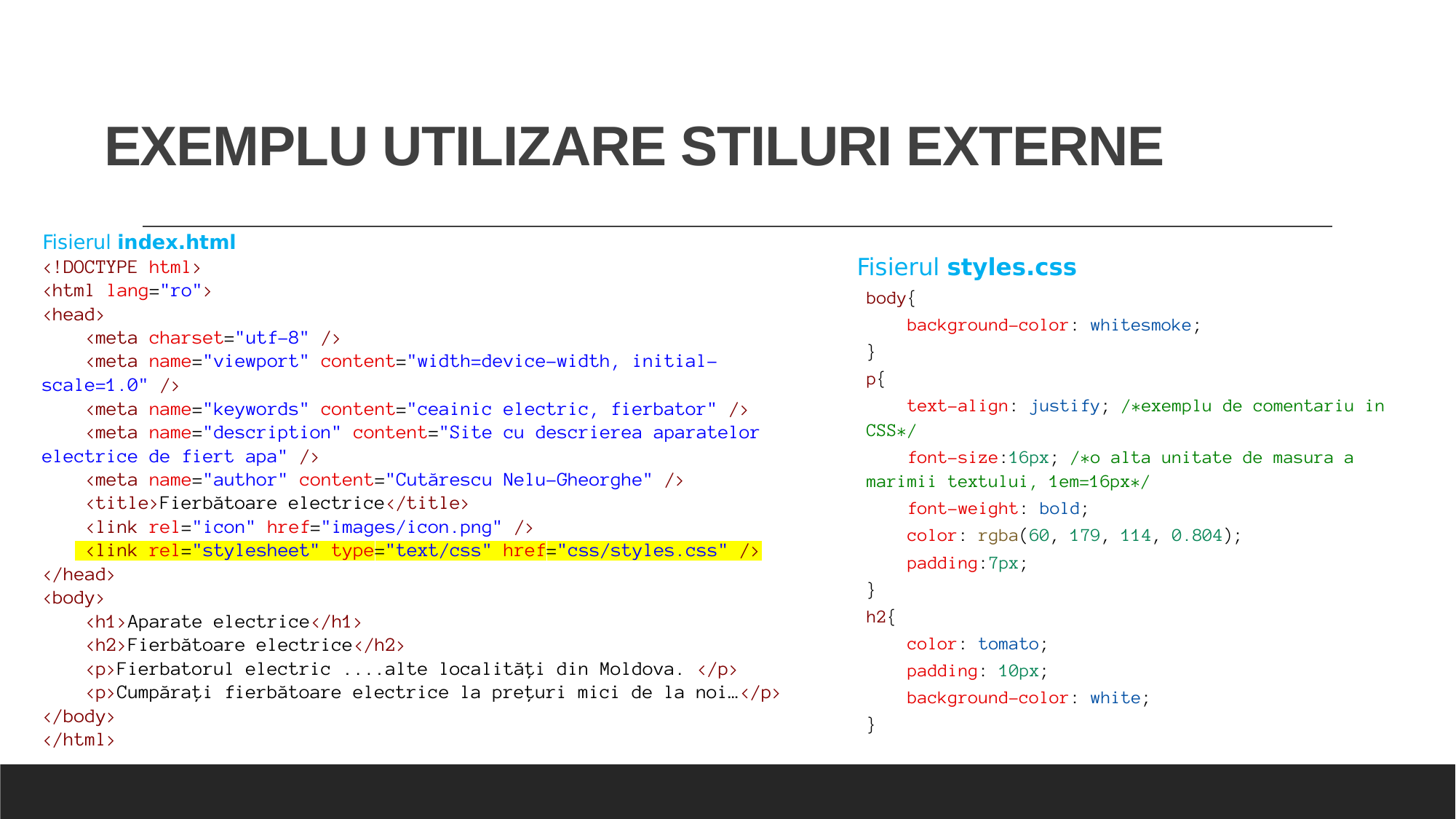

# EXEMPLU UTILIZARE STILURI EXTERNE
Fisierul index.html
<!DOCTYPE html>
<html lang="ro">
<head>
    <meta charset="utf-8" />
    <meta name="viewport" content="width=device-width, initial-scale=1.0" />
    <meta name="keywords" content="ceainic electric, fierbator" />
    <meta name="description" content="Site cu descrierea aparatelor electrice de fiert apa" />
    <meta name="author" content="Cutărescu Nelu-Gheorghe" />
    <title>Fierbătoare electrice</title>
    <link rel="icon" href="images/icon.png" />
    <link rel="stylesheet" type="text/css" href="css/styles.css" />
</head>
<body>
    <h1>Aparate electrice</h1>
    <h2>Fierbătoare electrice</h2>
    <p>Fierbatorul electric ....alte localități din Moldova. </p>
    <p>Cumpărați fierbătoare electrice la prețuri mici de la noi…</p>
</body>
</html>
Fisierul styles.css
body{
    background-color: whitesmoke;
}
p{
    text-align: justify; /*exemplu de comentariu in CSS*/
    font-size:16px; /*o alta unitate de masura a marimii textului, 1em=16px*/
    font-weight: bold;
    color: rgba(60, 179, 114, 0.804);
    padding:7px;
}
h2{
    color: tomato;
    padding: 10px;
    background-color: white;
}